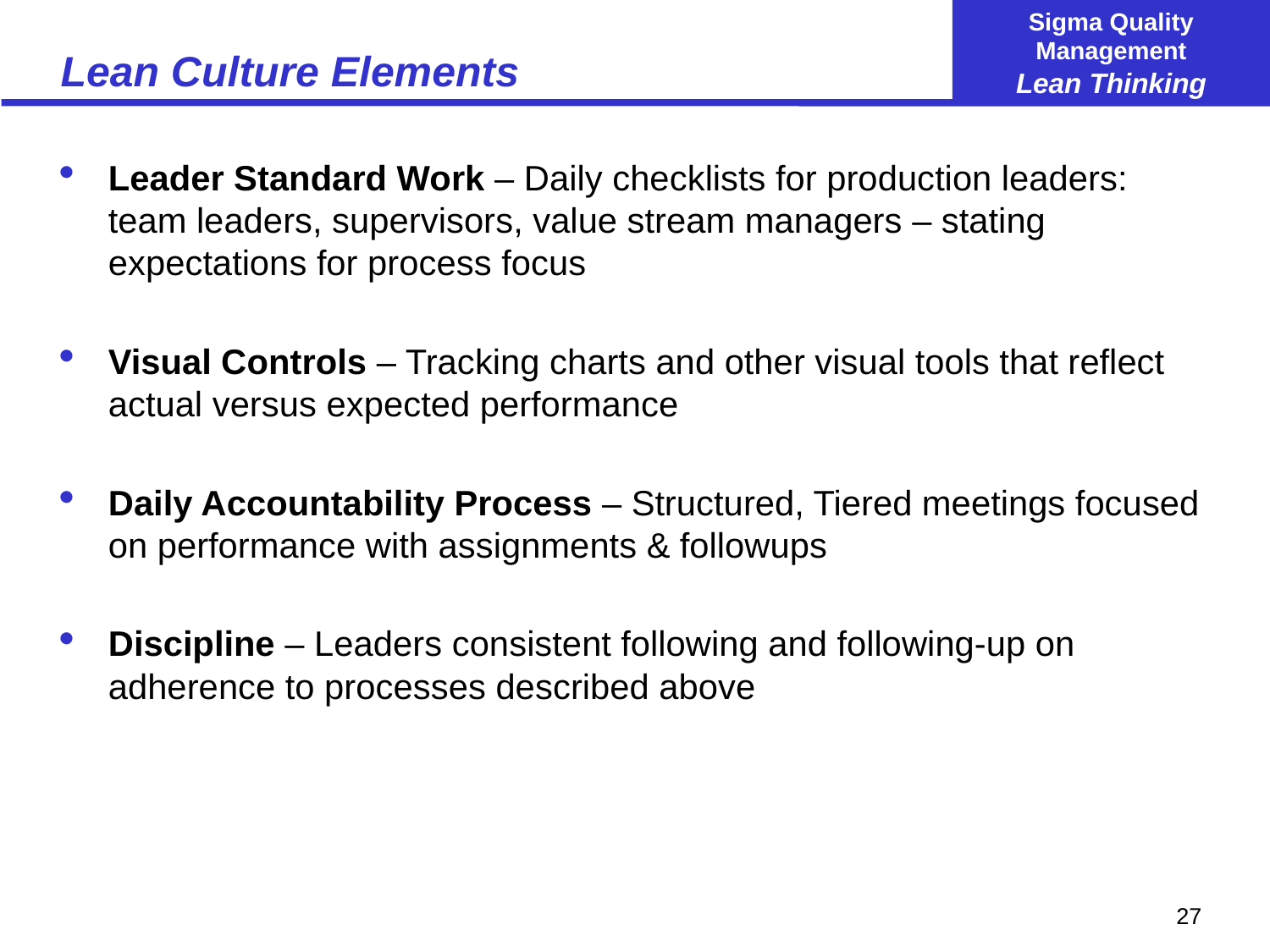

# Lean Culture Elements
Leader Standard Work – Daily checklists for production leaders: team leaders, supervisors, value stream managers – stating expectations for process focus

Visual Controls – Tracking charts and other visual tools that reflect actual versus expected performance

Daily Accountability Process – Structured, Tiered meetings focused on performance with assignments & followups

Discipline – Leaders consistent following and following-up on adherence to processes described above